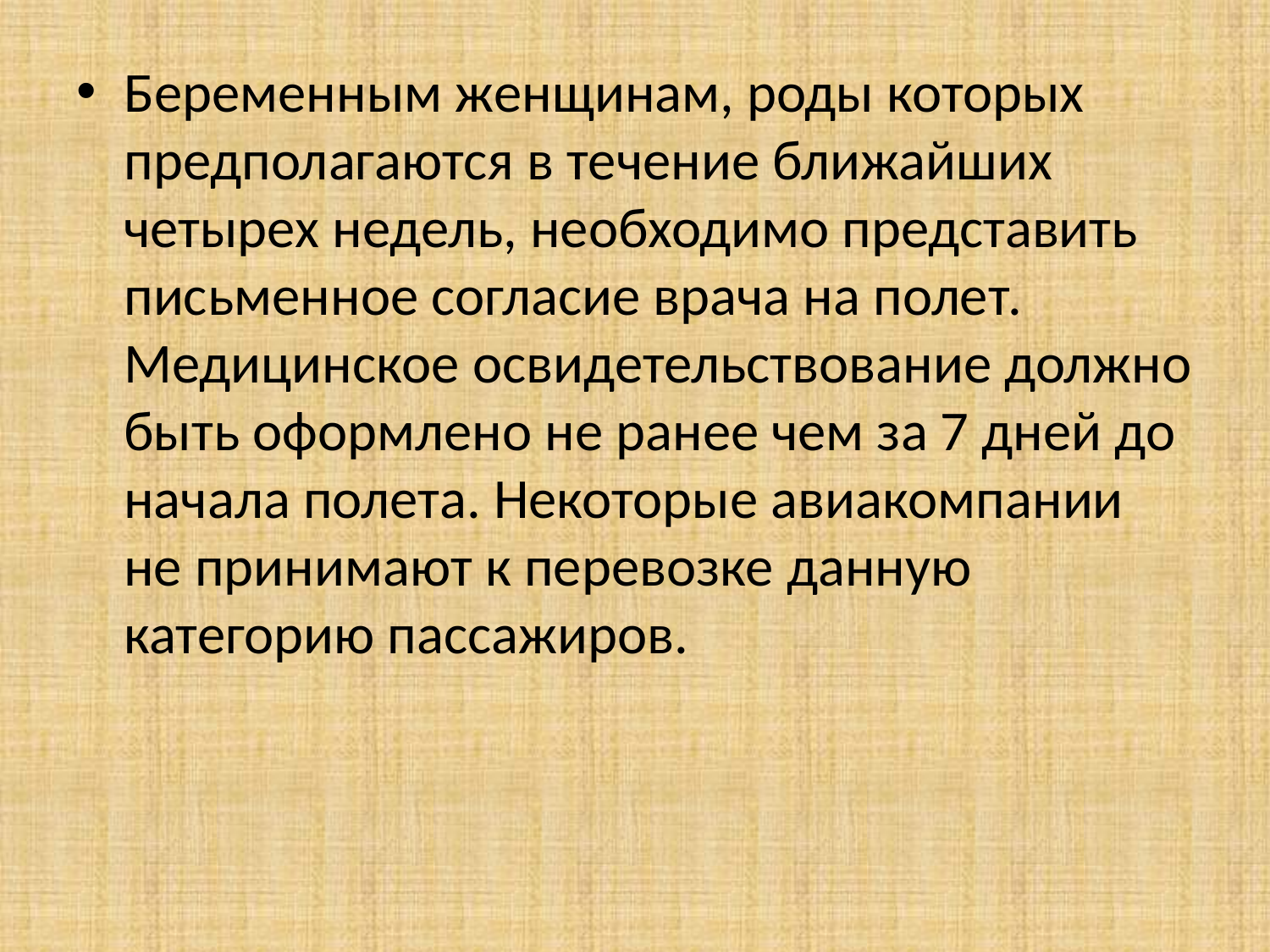

Беременным женщинам, роды которых предполагаются в течение ближайших четырех недель, необходимо представить письменное согласие врача на полет. Медицинское освидетельствование должно быть оформлено не ранее чем за 7 дней до начала полета. Некоторые авиакомпании не принимают к перевозке данную категорию пассажиров.